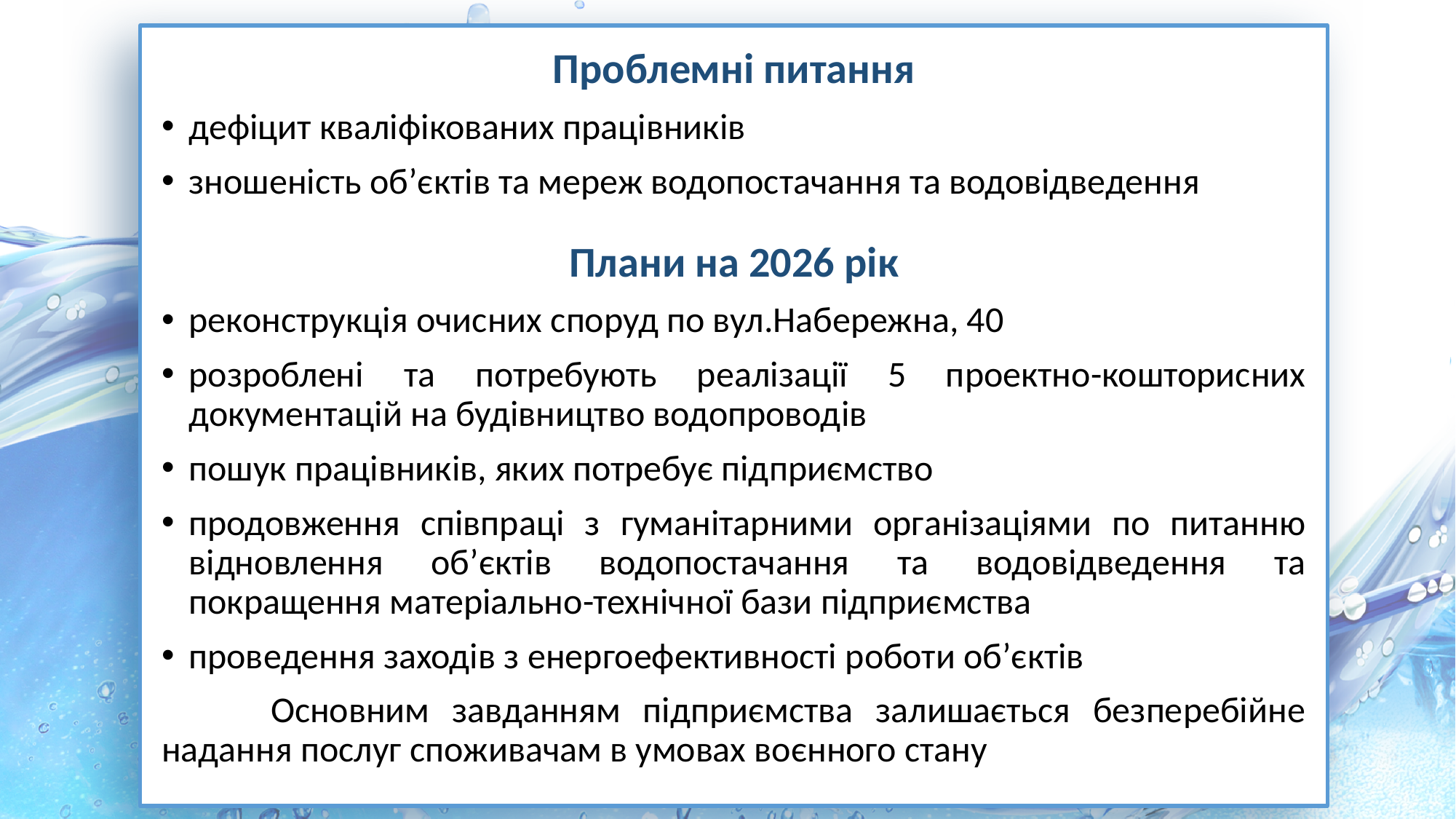

Проблемні питання
дефіцит кваліфікованих працівників
зношеність об’єктів та мереж водопостачання та водовідведення

Плани на 2026 рік
реконструкція очисних споруд по вул.Набережна, 40
розроблені та потребують реалізації 5 проектно-кошторисних документацій на будівництво водопроводів
пошук працівників, яких потребує підприємство
продовження співпраці з гуманітарними організаціями по питанню відновлення об’єктів водопостачання та водовідведення та покращення матеріально-технічної бази підприємства
проведення заходів з енергоефективності роботи об’єктів
	Основним завданням підприємства залишається безперебійне надання послуг споживачам в умовах воєнного стану